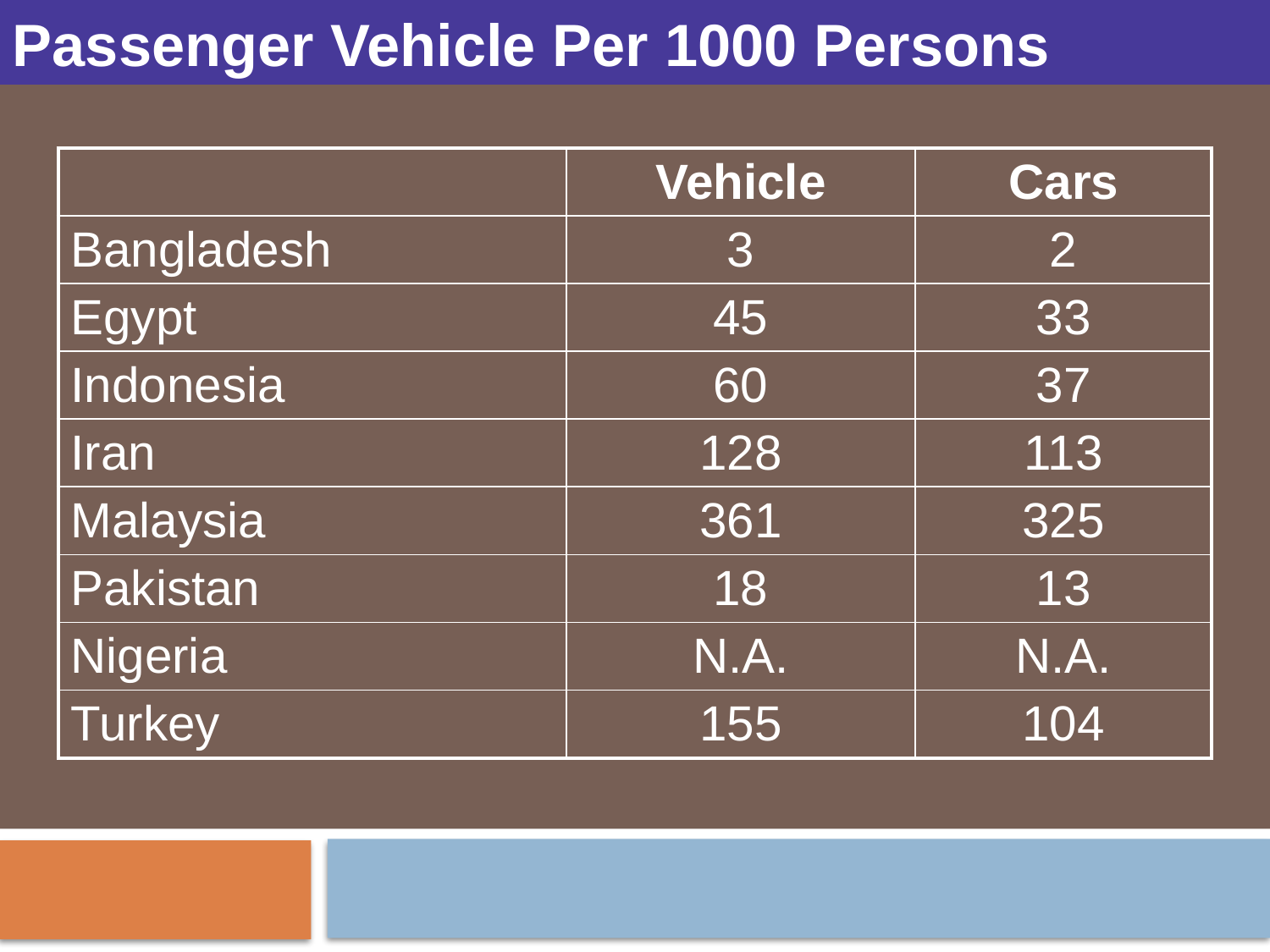

Passenger Vehicle Per 1000 Persons
|  | Vehicle | Cars |
| --- | --- | --- |
| Bangladesh | 3 | 2 |
| Egypt | 45 | 33 |
| Indonesia | 60 | 37 |
| Iran | 128 | 113 |
| Malaysia | 361 | 325 |
| Pakistan | 18 | 13 |
| Nigeria | N.A. | N.A. |
| Turkey | 155 | 104 |